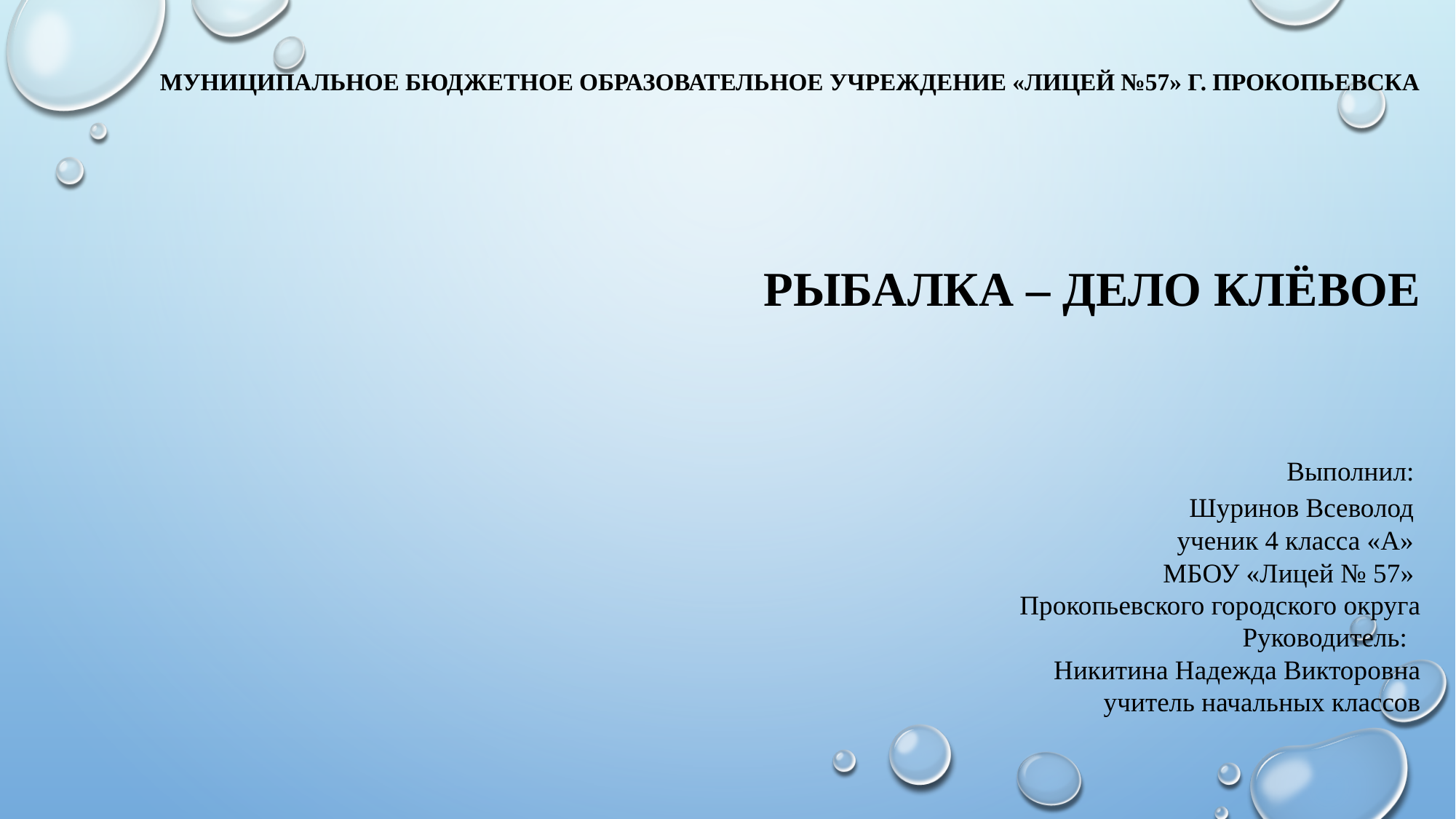

# Муниципальное бюджетное образовательное учреждение «Лицей №57» г. Прокопьевска РЫБАЛКА – ДЕЛО КЛЁВОЕ Выполнил: Шуринов Всеволод ученик 4 класса «А» МБОУ «Лицей № 57» Прокопьевского городского округа Руководитель: Никитина Надежда Викторовна учитель начальных классов